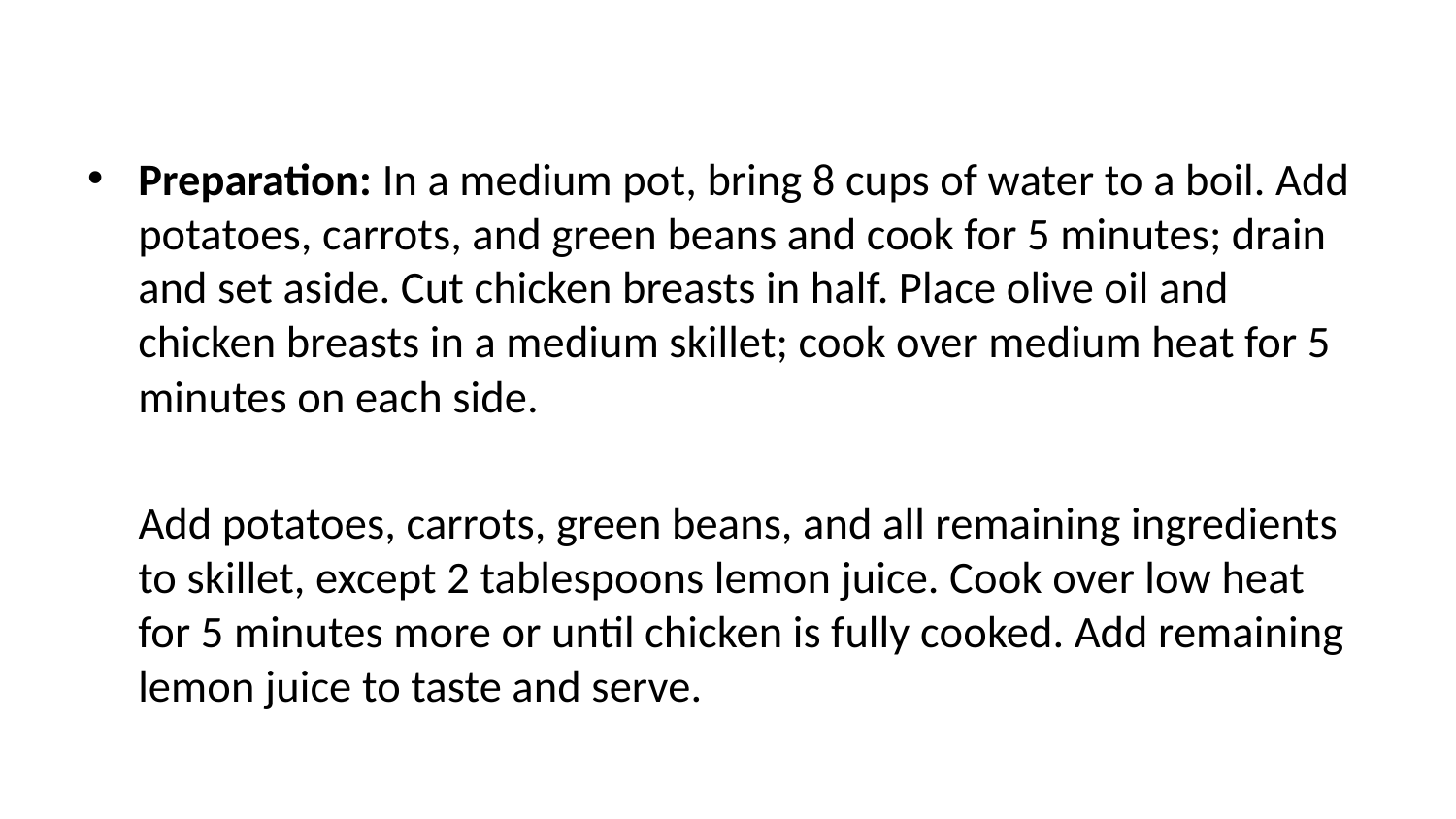

Preparation: In a medium pot, bring 8 cups of water to a boil. Add potatoes, carrots, and green beans and cook for 5 minutes; drain and set aside. Cut chicken breasts in half. Place olive oil and chicken breasts in a medium skillet; cook over medium heat for 5 minutes on each side.

     Add potatoes, carrots, green beans, and all remaining ingredients to skillet, except 2 tablespoons lemon juice. Cook over low heat for 5 minutes more or until chicken is fully cooked. Add remaining lemon juice to taste and serve.